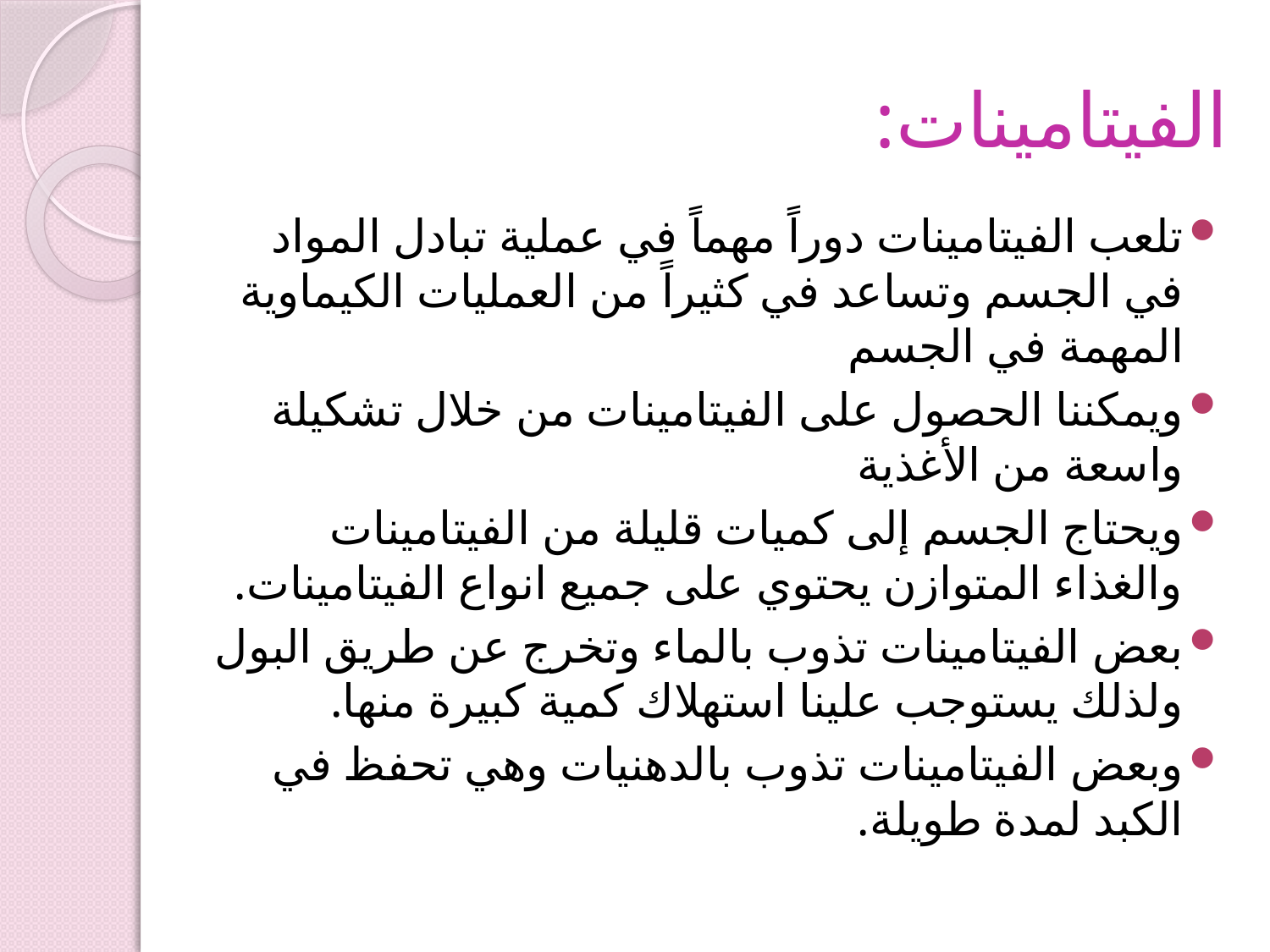

# الفيتامينات:
تلعب الفيتامينات دوراً مهماً في عملية تبادل المواد في الجسم وتساعد في كثيراً من العمليات الكيماوية المهمة في الجسم
ويمكننا الحصول على الفيتامينات من خلال تشكيلة واسعة من الأغذية
ويحتاج الجسم إلى كميات قليلة من الفيتامينات والغذاء المتوازن يحتوي على جميع انواع الفيتامينات.
بعض الفيتامينات تذوب بالماء وتخرج عن طريق البول ولذلك يستوجب علينا استهلاك كمية كبيرة منها.
وبعض الفيتامينات تذوب بالدهنيات وهي تحفظ في الكبد لمدة طويلة.